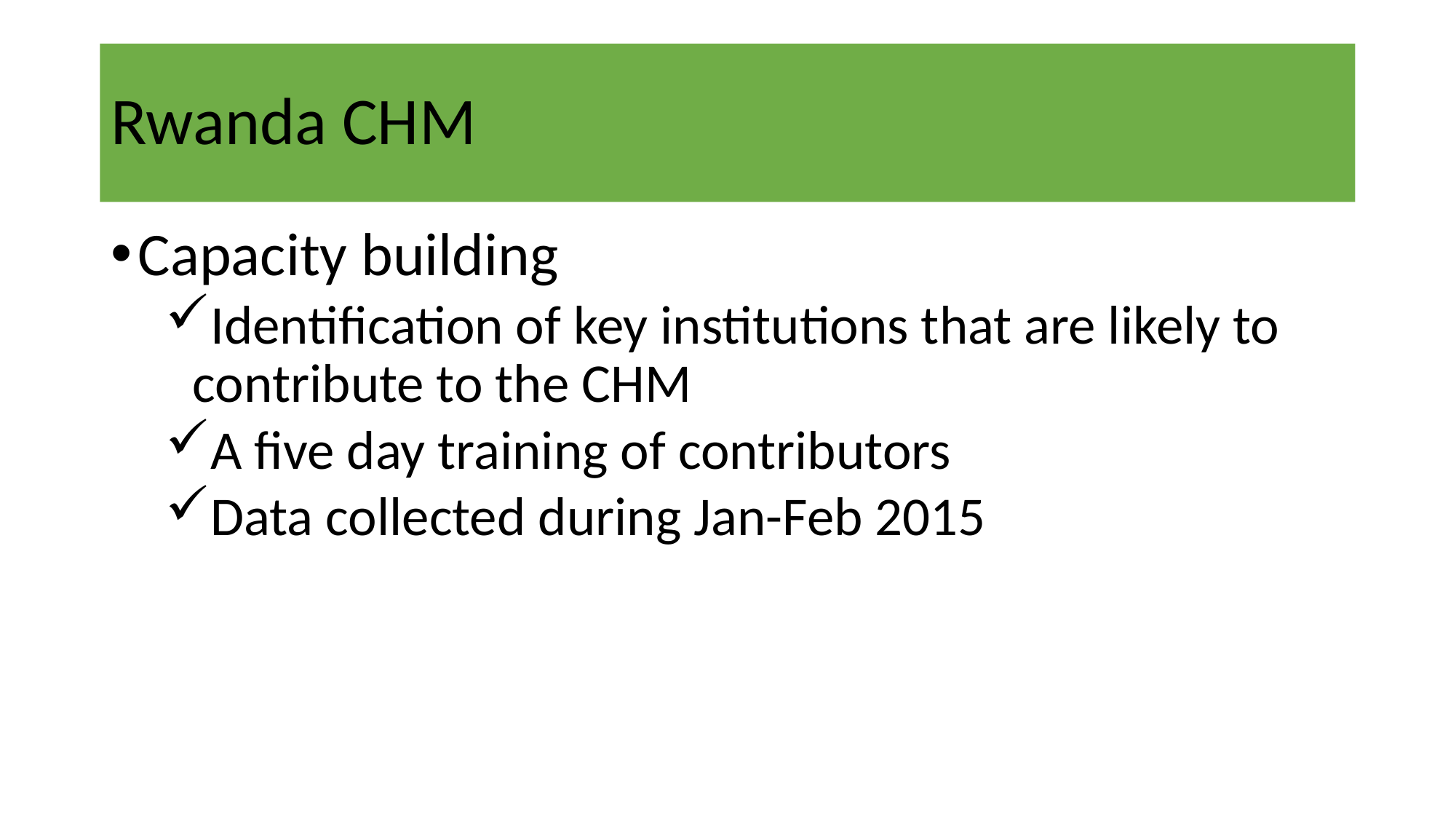

# Rwanda CHM
Capacity building
Identification of key institutions that are likely to contribute to the CHM
A five day training of contributors
Data collected during Jan-Feb 2015